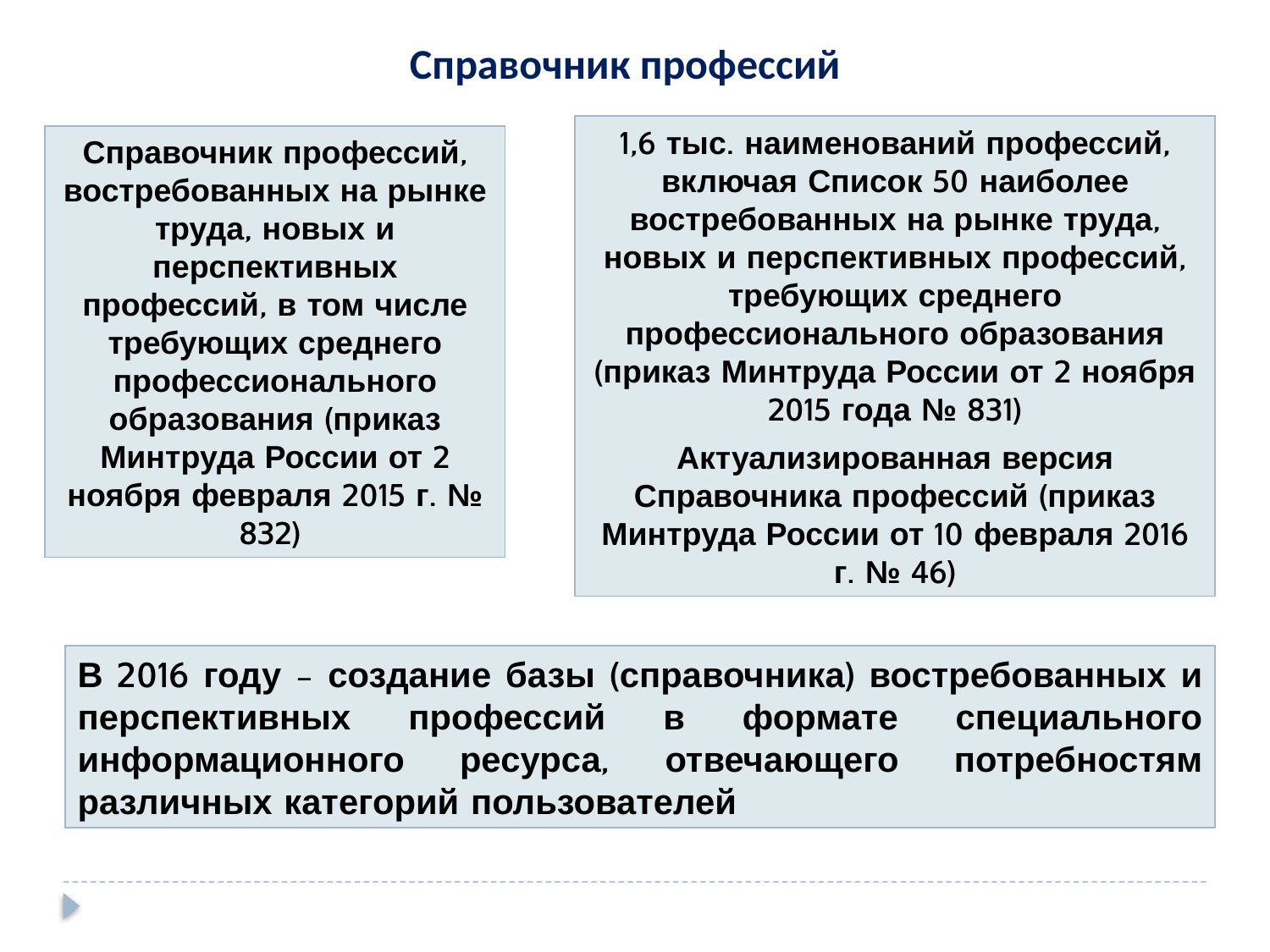

Справочник профессий
1,6 тыс. наименований профессий, включая Список 50 наиболее востребованных на рынке труда, новых и перспективных профессий, требующих среднего профессионального образования (приказ Минтруда России от 2 ноября 2015 года № 831)
Актуализированная версия Справочника профессий (приказ Минтруда России от 10 февраля 2016 г. № 46)
Справочник профессий, востребованных на рынке труда, новых и перспективных профессий, в том числе требующих среднего профессионального образования (приказ Минтруда России от 2 ноября февраля 2015 г. № 832)
В 2016 году – создание базы (справочника) востребованных и перспективных профессий в формате специального информационного ресурса, отвечающего потребностям различных категорий пользователей